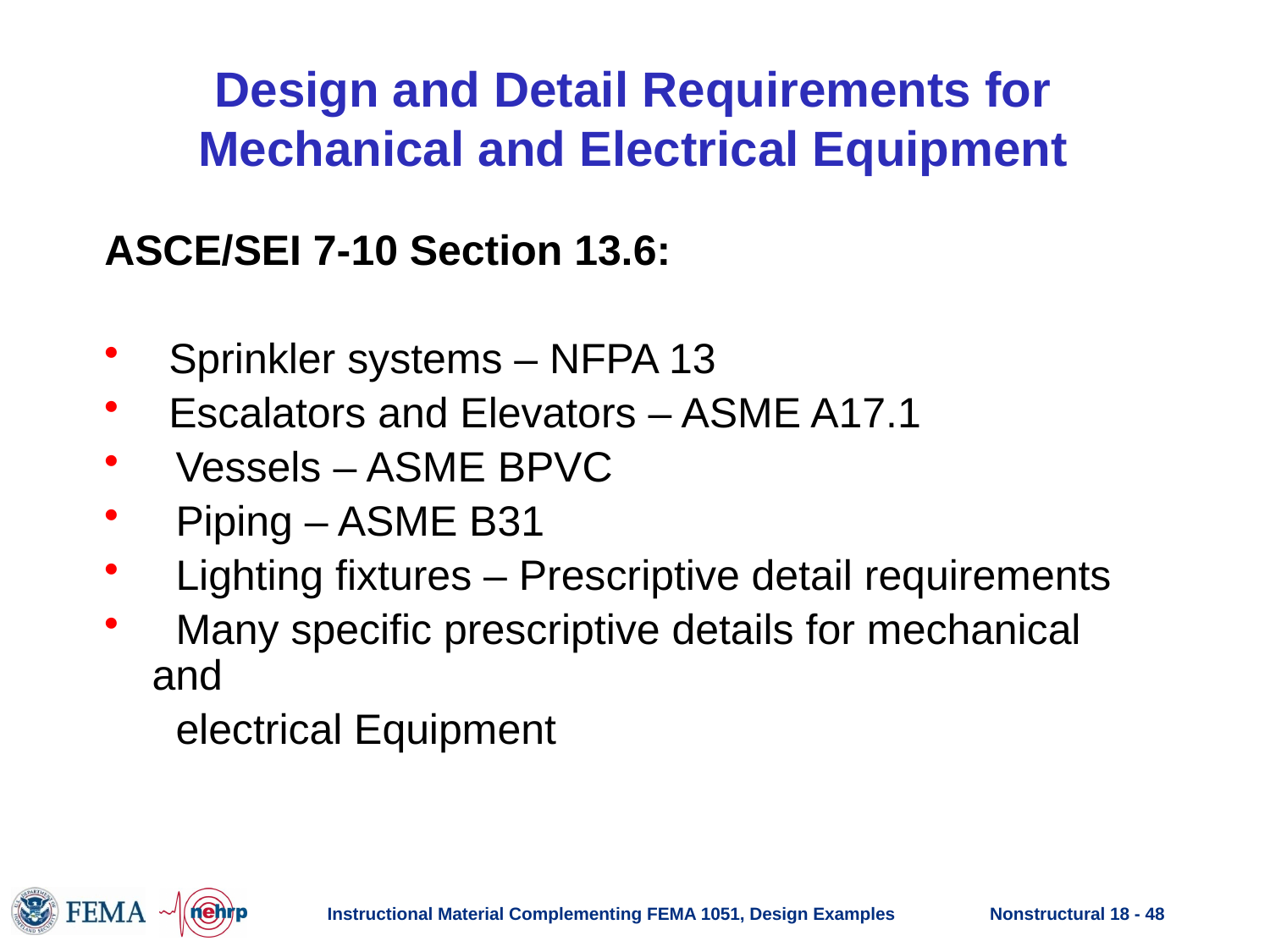

# Design and Detail Requirements for Mechanical and Electrical Equipment
ASCE/SEI 7-10 Section 13.6:

Sprinkler systems – NFPA 13
Escalators and Elevators – ASME A17.1
  Vessels – ASME BPVC
  Piping – ASME B31
  Lighting fixtures – Prescriptive detail requirements
  Many specific prescriptive details for mechanical and
	  electrical Equipment
Instructional Material Complementing FEMA 1051, Design Examples
Nonstructural 18 - 48